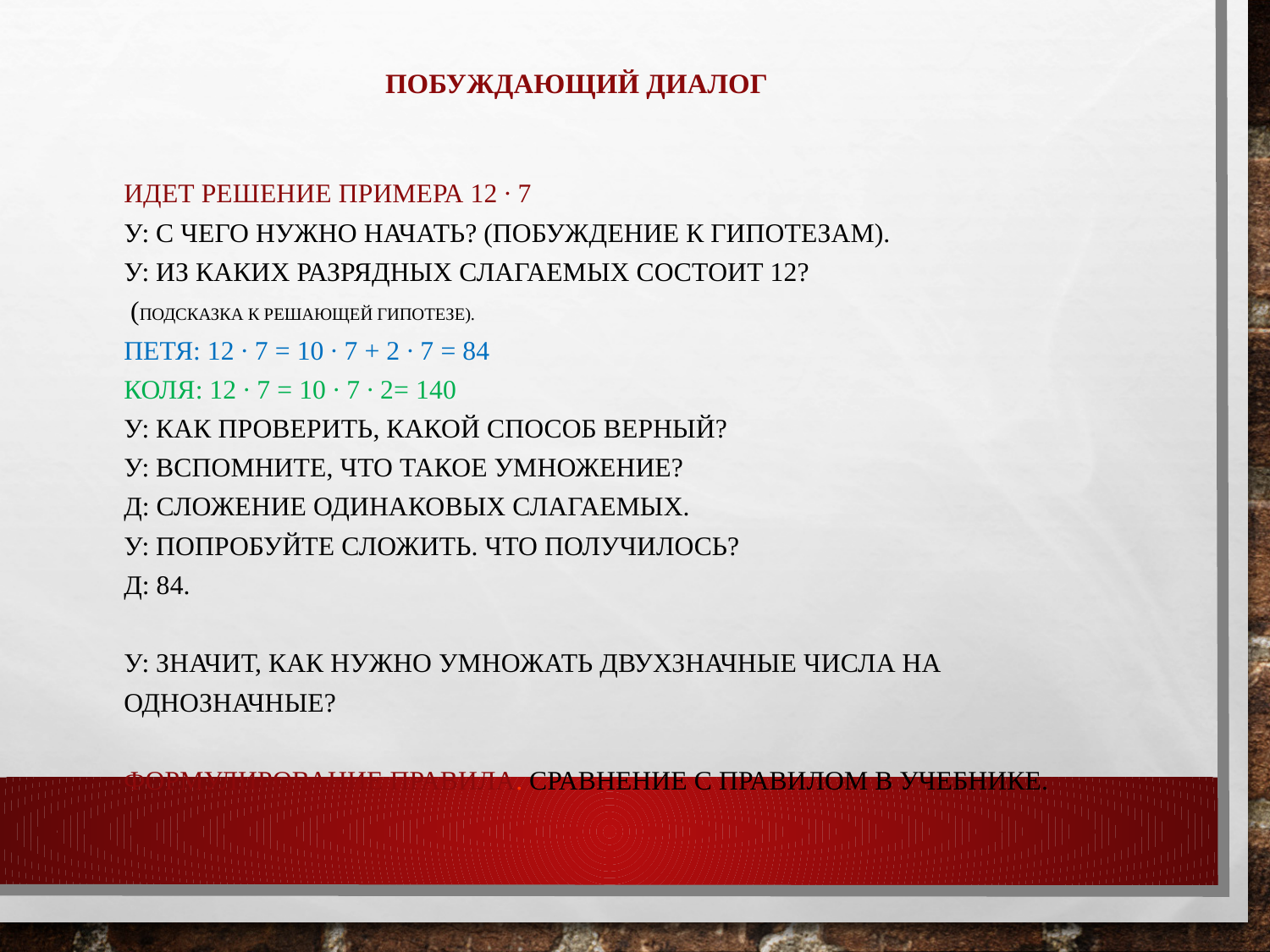

# Побуждающий диалог
Идет решение примера 12 ∙ 7
У: С чего нужно начать? (побуждение к гипотезам).
У: Из каких разрядных слагаемых состоит 12?
 (подсказка к решающей гипотезе).
Петя: 12 ∙ 7 = 10 ∙ 7 + 2 ∙ 7 = 84
Коля: 12 ∙ 7 = 10 ∙ 7 ∙ 2= 140
У: Как проверить, какой способ верный?
У: Вспомните, что такое умножение?
Д: Сложение одинаковых слагаемых.
У: Попробуйте сложить. Что получилось?
Д: 84.

У: Значит, как нужно умножать двухзначные числа на
однозначные?

Формулирование правила. Сравнение с правилом в учебнике.